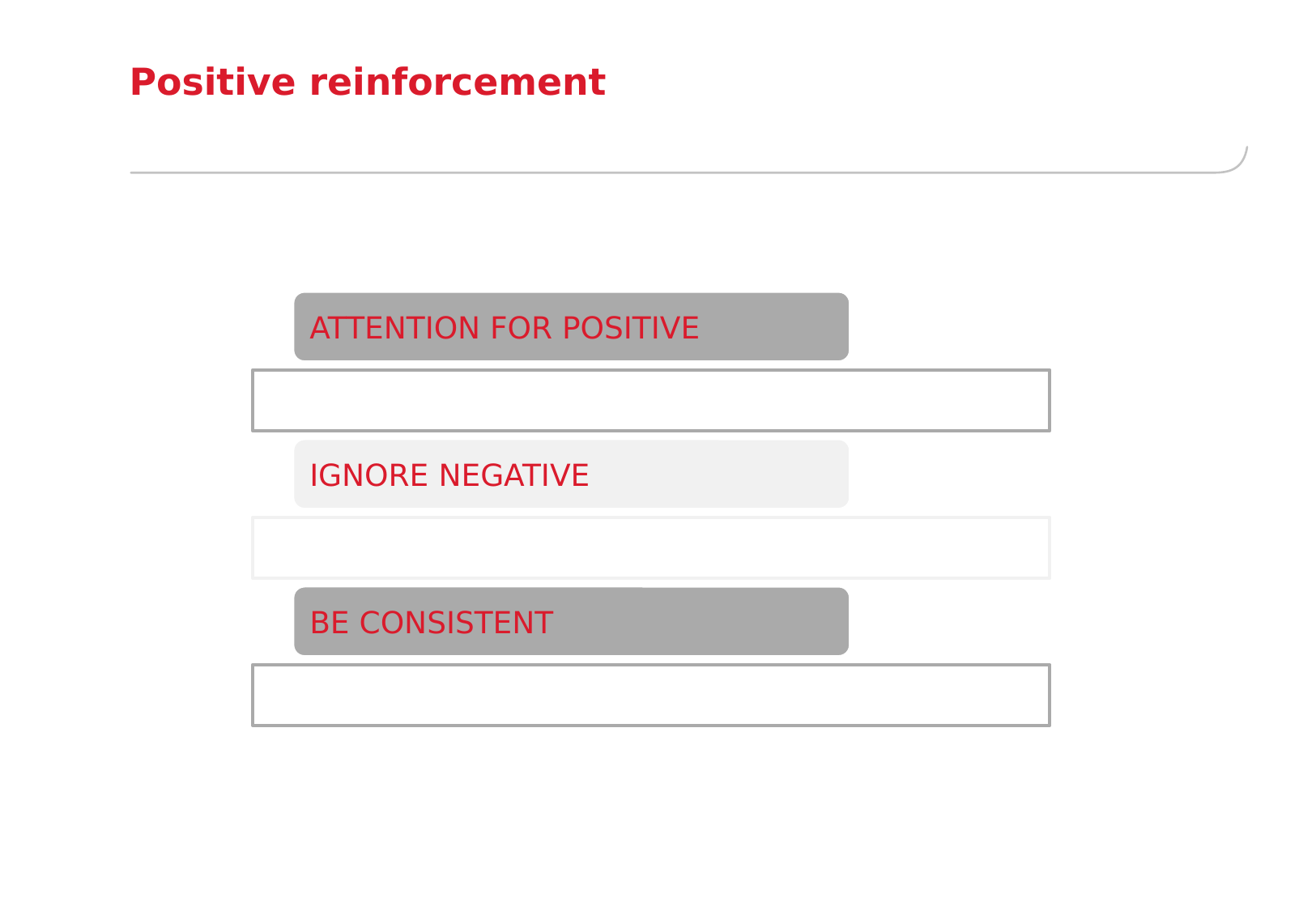

# Positive reinforcement

ATTENTION FOR POSITIVE
IGNORE NEGATIVE
BE CONSISTENT